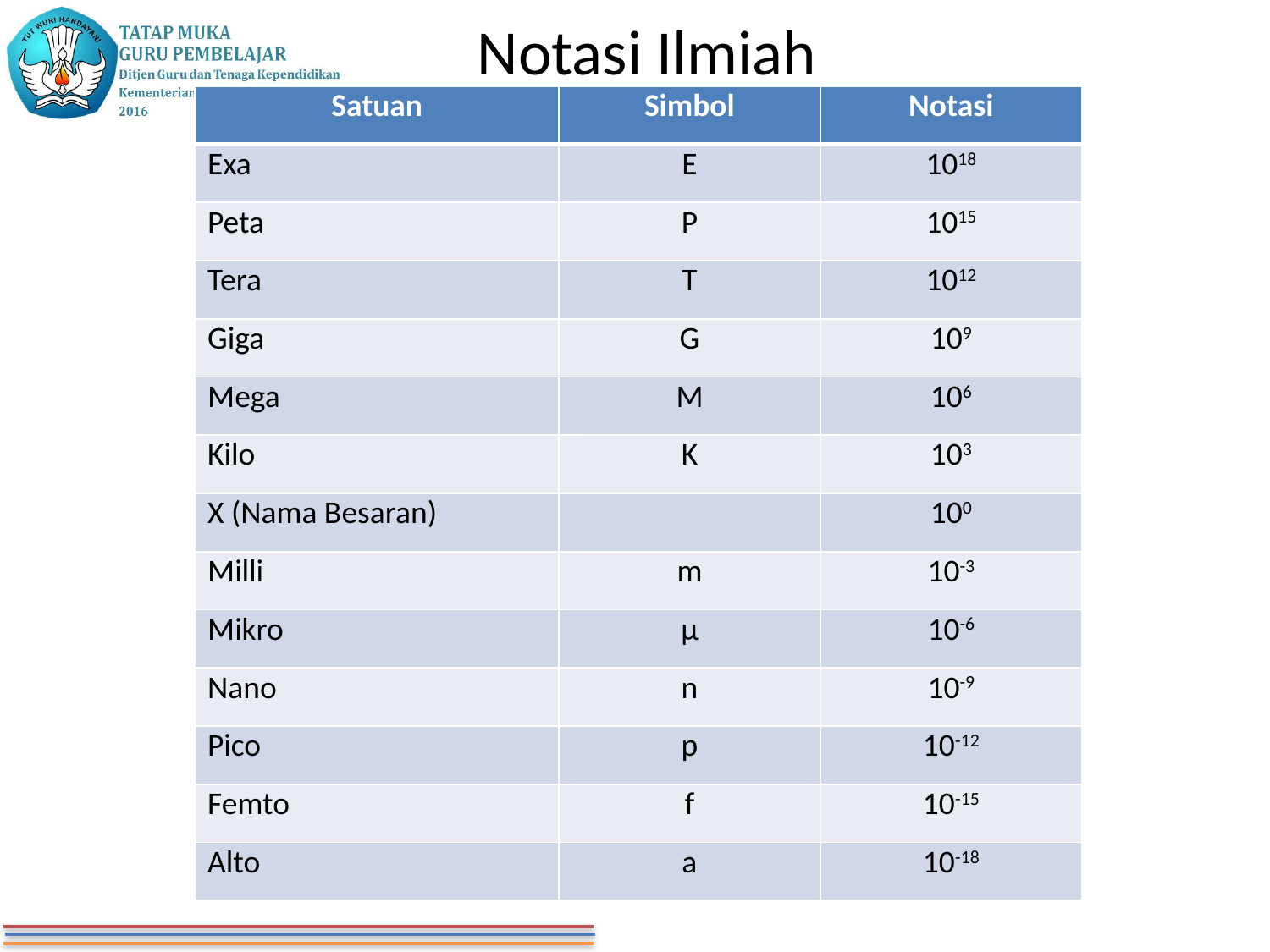

# Notasi Ilmiah
| Satuan | Simbol | Notasi |
| --- | --- | --- |
| Exa | E | 1018 |
| Peta | P | 1015 |
| Tera | T | 1012 |
| Giga | G | 109 |
| Mega | M | 106 |
| Kilo | K | 103 |
| X (Nama Besaran) |  | 100 |
| Milli | m | 10-3 |
| Mikro | µ | 10-6 |
| Nano | n | 10-9 |
| Pico | p | 10-12 |
| Femto | f | 10-15 |
| Alto | a | 10-18 |
Eddy S